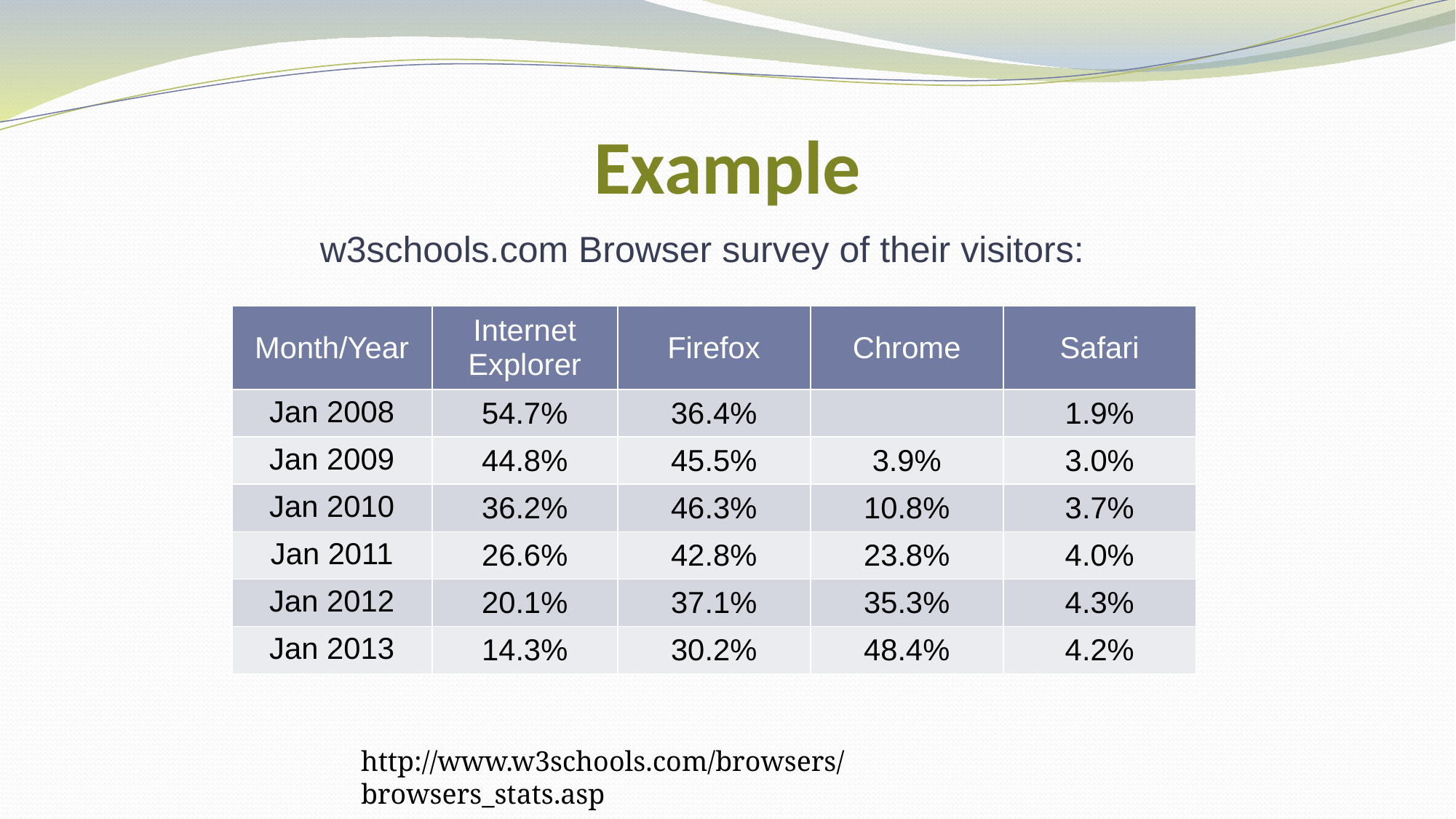

# Example
w3schools.com Browser survey of their visitors:
| Month/Year | Internet Explorer | Firefox | Chrome | Safari |
| --- | --- | --- | --- | --- |
| Jan 2008 | 54.7% | 36.4% |  | 1.9% |
| Jan 2009 | 44.8% | 45.5% | 3.9% | 3.0% |
| Jan 2010 | 36.2% | 46.3% | 10.8% | 3.7% |
| Jan 2011 | 26.6% | 42.8% | 23.8% | 4.0% |
| Jan 2012 | 20.1% | 37.1% | 35.3% | 4.3% |
| Jan 2013 | 14.3% | 30.2% | 48.4% | 4.2% |
http://www.w3schools.com/browsers/browsers_stats.asp